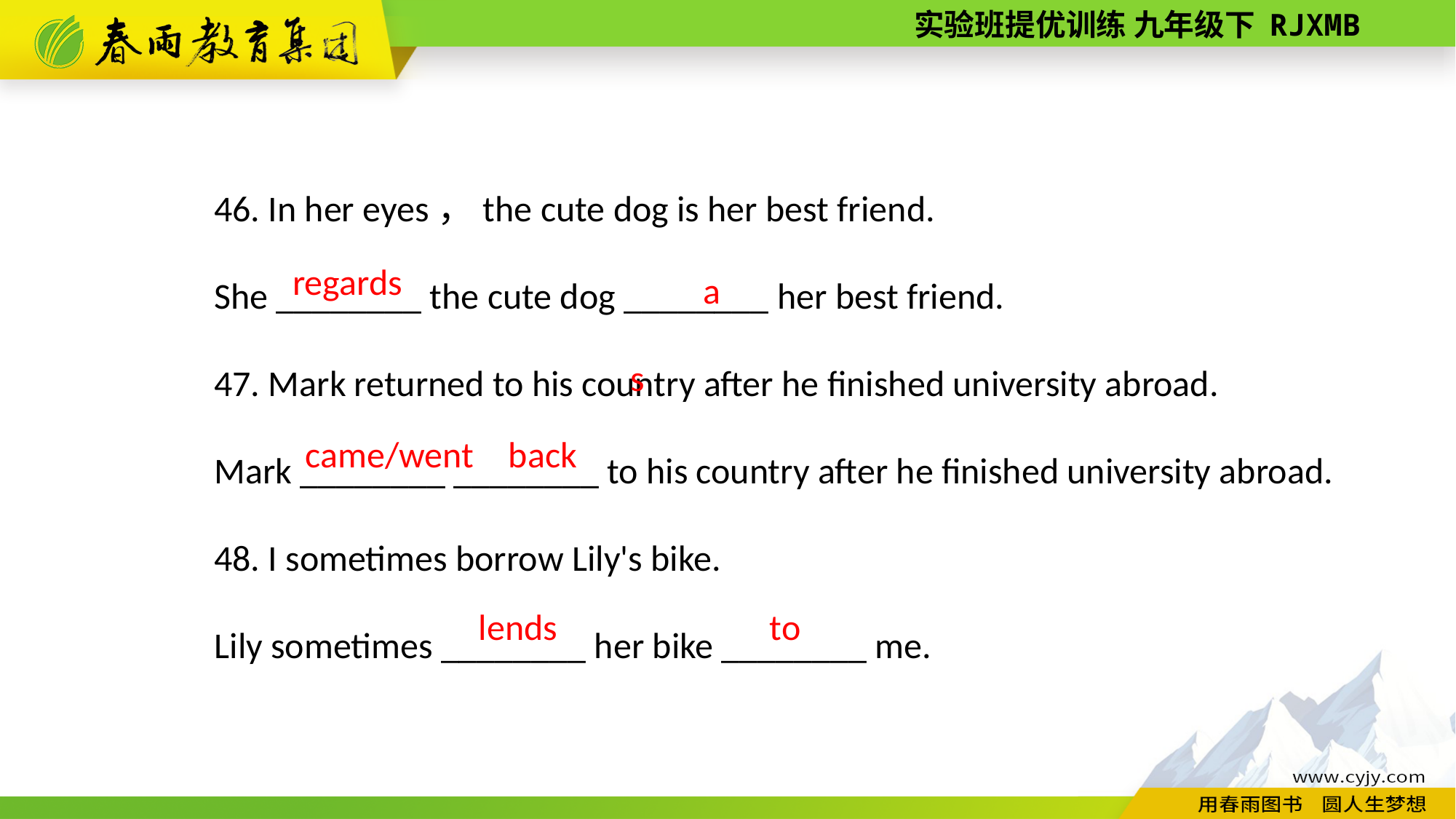

46. In her eyes，the cute dog is her best friend.
She ________ the cute dog ________ her best friend.
47. Mark returned to his country after he finished university abroad.
Mark ________ ________ to his country after he finished university abroad.
48. I sometimes borrow Lily's bike.
Lily sometimes ________ her bike ________ me.
as
regards
back
came/went
to
lends